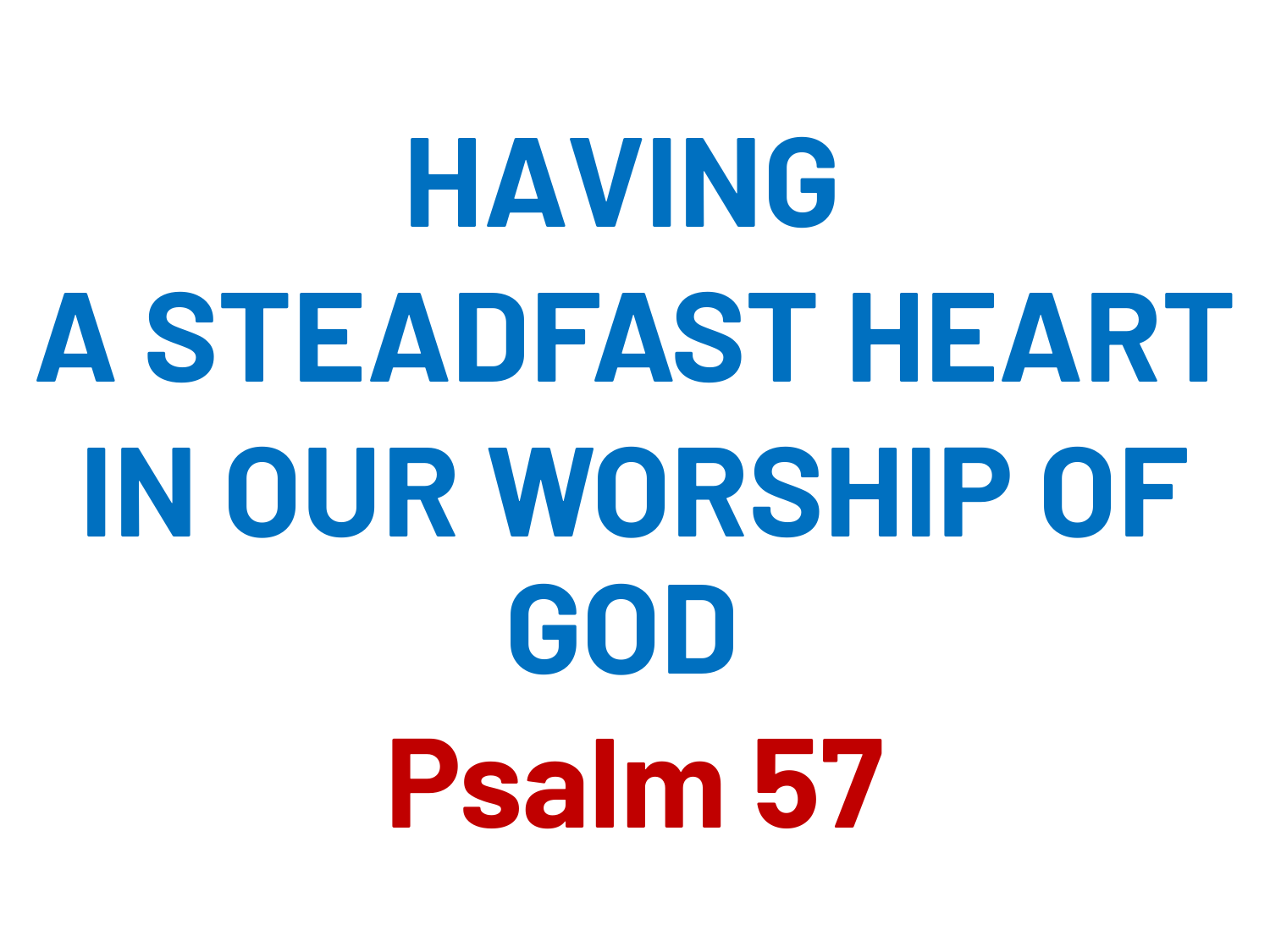

HAVING
A STEADFAST HEART
IN OUR WORSHIP OF GOD
Psalm 57